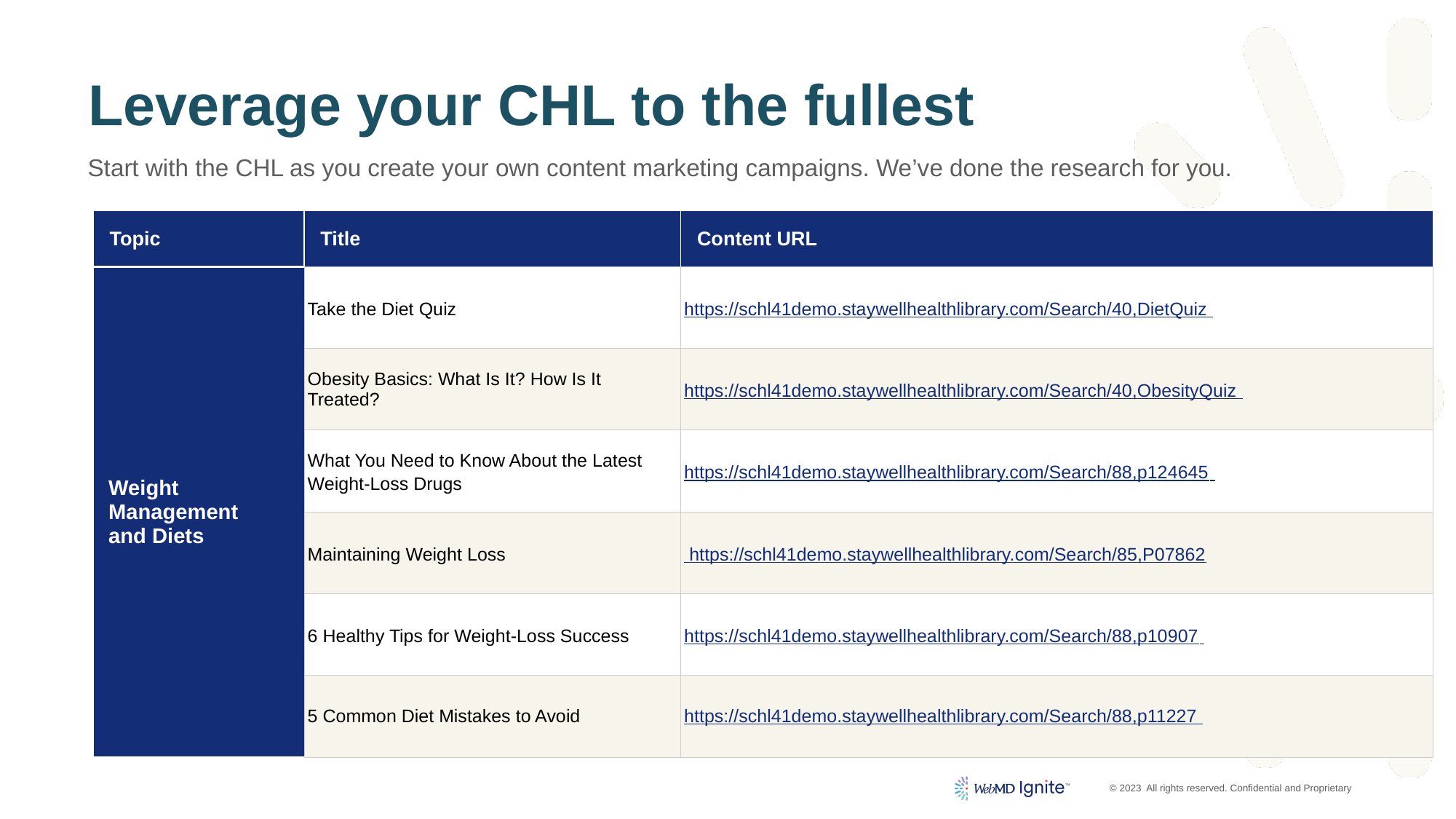

# Leverage your CHL to the fullest
Start with the CHL as you create your own content marketing campaigns. We’ve done the research for you.
| Topic | Title | Content URL |
| --- | --- | --- |
| Weight Management and Diets | Take the Diet Quiz | https://schl41demo.staywellhealthlibrary.com/Search/40,DietQuiz |
|  | Obesity Basics: What Is It? How Is It Treated? | https://schl41demo.staywellhealthlibrary.com/Search/40,ObesityQuiz |
|  | What You Need to Know About the Latest Weight-Loss Drugs | https://schl41demo.staywellhealthlibrary.com/Search/88,p124645 |
|  | Maintaining Weight Loss | https://schl41demo.staywellhealthlibrary.com/Search/85,P07862 |
|  | 6 Healthy Tips for Weight-Loss Success | https://schl41demo.staywellhealthlibrary.com/Search/88,p10907 |
|  | 5 Common Diet Mistakes to Avoid | https://schl41demo.staywellhealthlibrary.com/Search/88,p11227 |
https://schl41demo.staywellhealthlibrary.com/Search/160,20